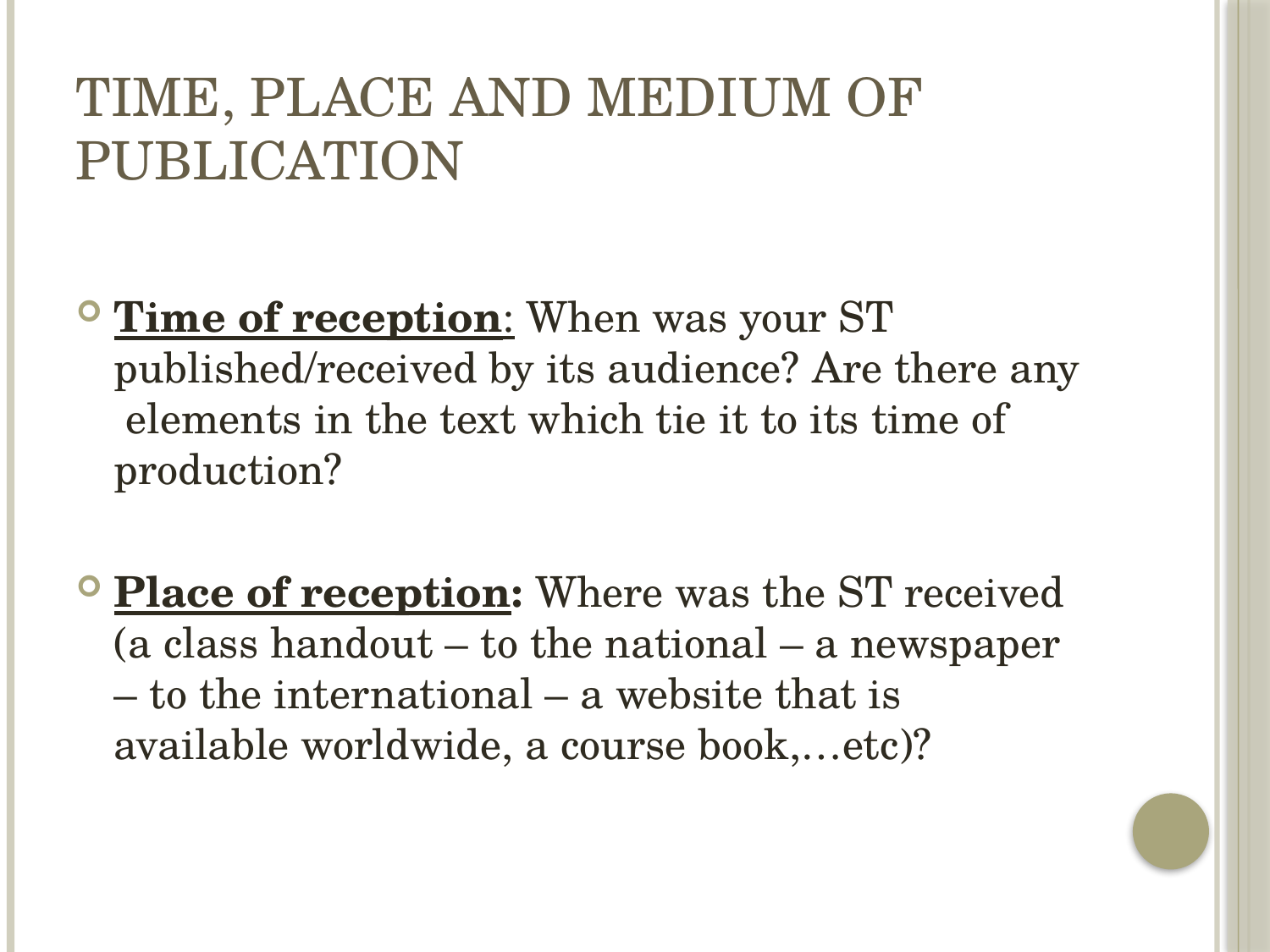

# time, place and medium of publication

Time of reception: When was your ST published/received by its audience? Are there any  elements in the text which tie it to its time of production?

Place of reception: Where was the ST received (a class handout – to the national – a newspaper – to the international – a website that is available worldwide, a course book,…etc)?